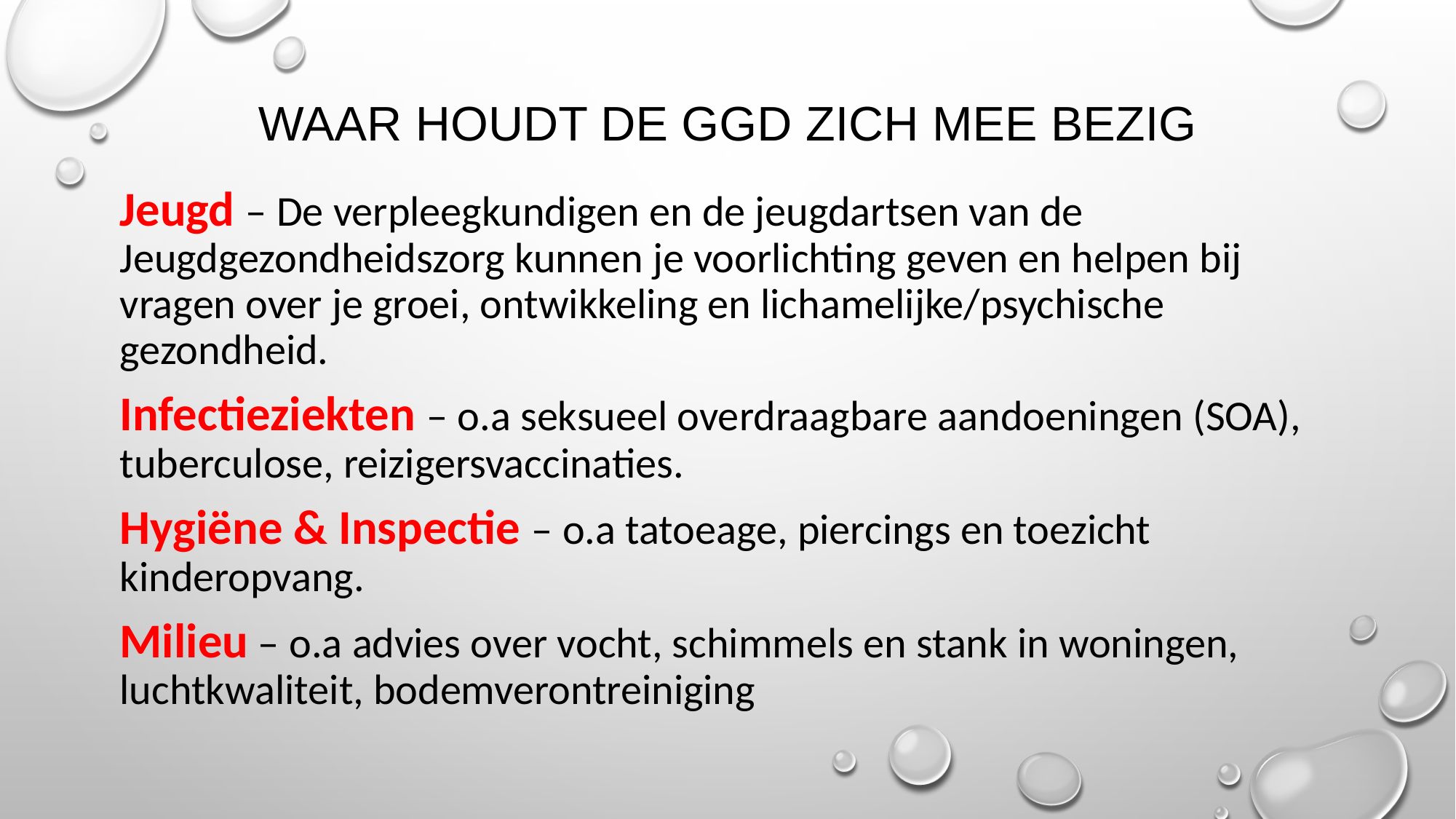

# Waar houdt de GGD zich mee bezig
Jeugd – De verpleegkundigen en de jeugdartsen van de Jeugdgezondheidszorg kunnen je voorlichting geven en helpen bij vragen over je groei, ontwikkeling en lichamelijke/psychische gezondheid.
Infectieziekten – o.a seksueel overdraagbare aandoeningen (SOA), tuberculose, reizigersvaccinaties.
Hygiëne & Inspectie – o.a tatoeage, piercings en toezicht kinderopvang.
Milieu – o.a advies over vocht, schimmels en stank in woningen, luchtkwaliteit, bodemverontreiniging